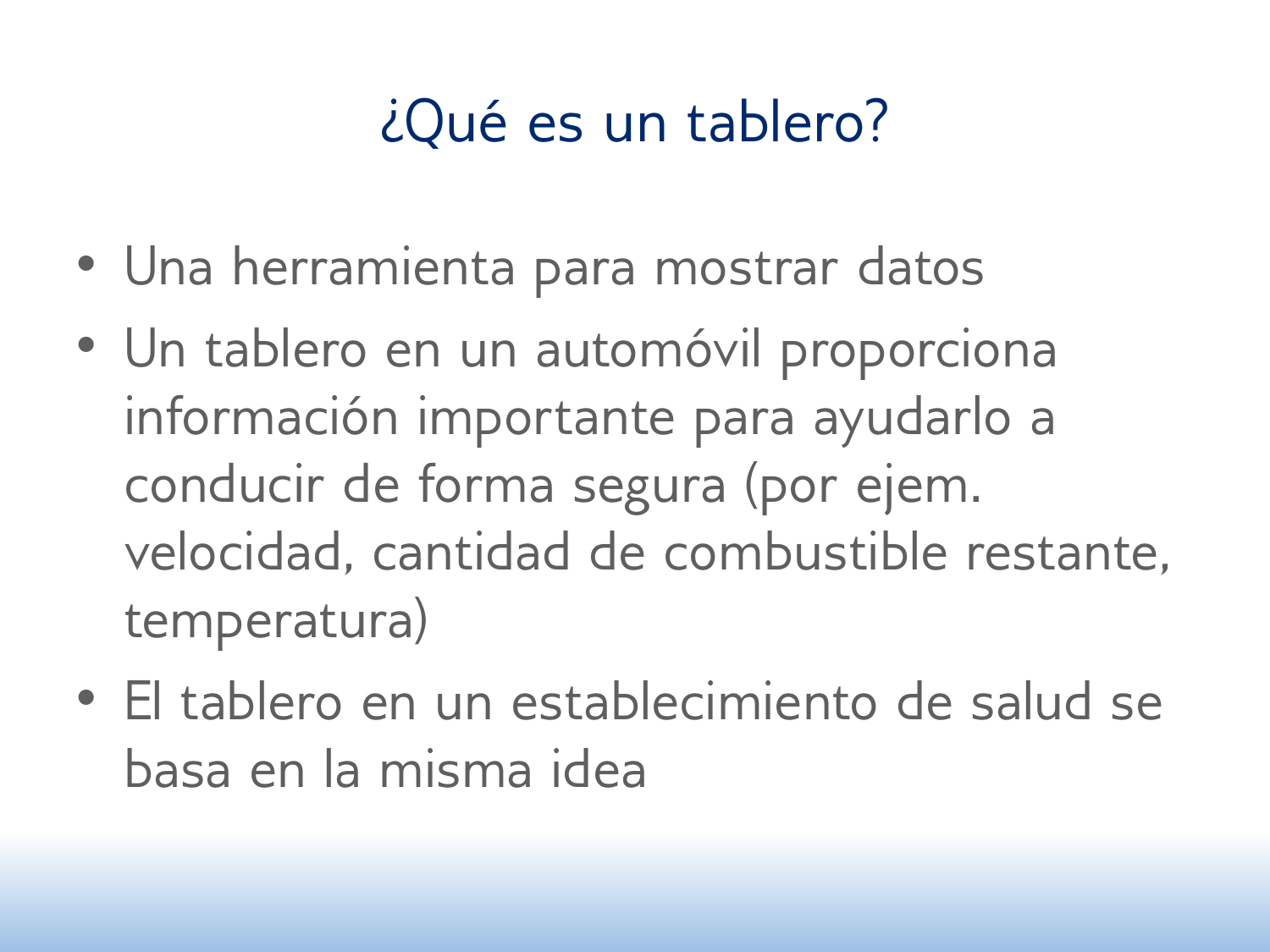

# ¿Qué es un tablero?
Una herramienta para mostrar datos
Un tablero en un automóvil proporciona información importante para ayudarlo a conducir de forma segura (por ejem. velocidad, cantidad de combustible restante, temperatura)
El tablero en un establecimiento de salud se basa en la misma idea